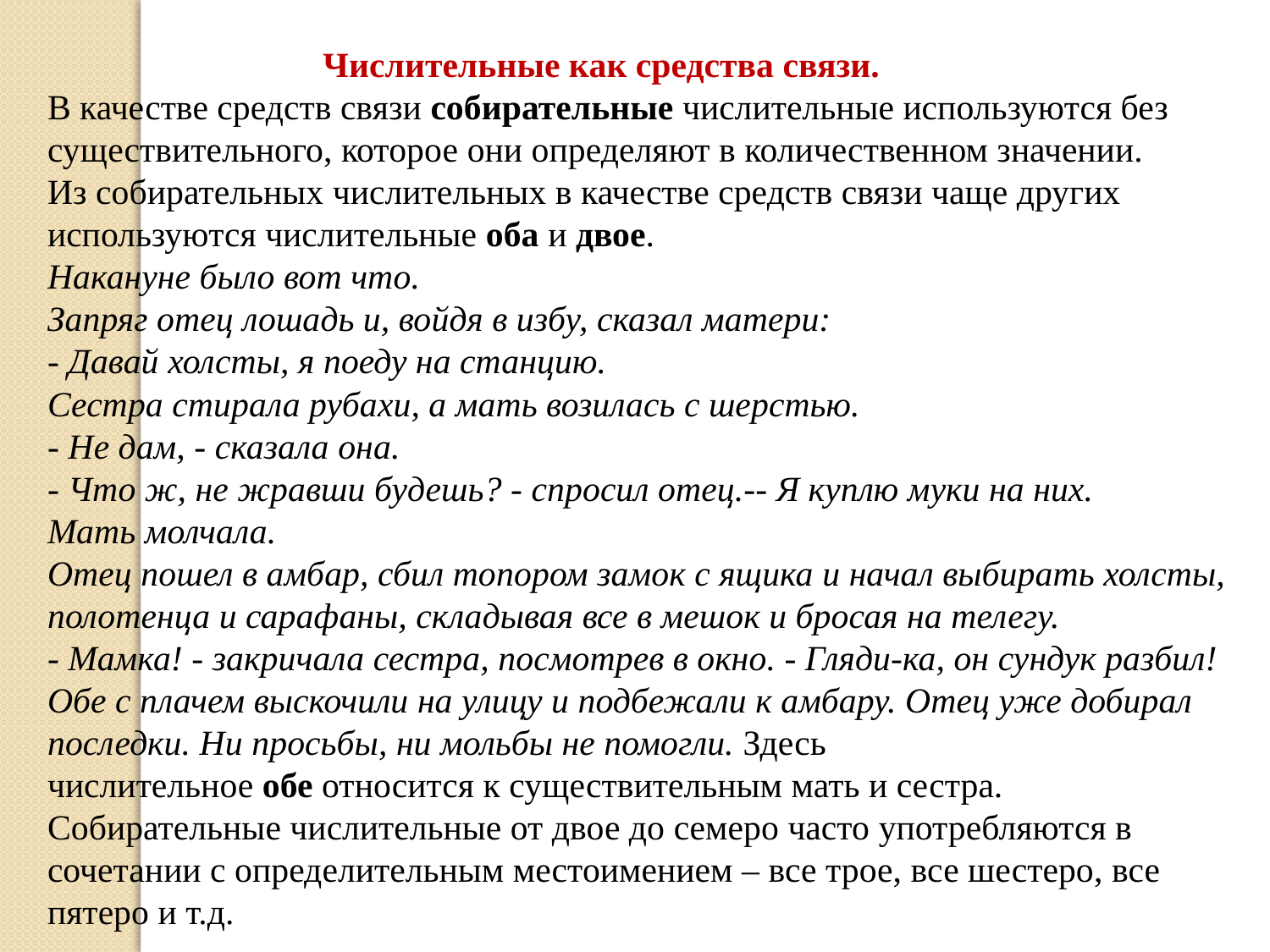

Числительные как средства связи. 
В качестве средств связи собирательные числительные используются без существительного, которое они определяют в количественном значении.
Из собирательных числительных в качестве средств связи чаще других используются числительные оба и двое. 
Накануне было вот что. 
Запряг отец лошадь и, войдя в избу, сказал матери: 
- Давай холсты, я поеду на станцию. 
Сестра стирала рубахи, а мать возилась с шерстью. 
- Не дам, - сказала она. 
- Что ж, не жравши будешь? - спросил отец.-- Я куплю муки на них. 
Мать молчала. 
Отец пошел в амбар, сбил топором замок с ящика и начал выбирать холсты, полотенца и сарафаны, складывая все в мешок и бросая на телегу. 
- Мамка! - закричала сестра, посмотрев в окно. - Гляди-ка, он сундук разбил! 
Обе с плачем выскочили на улицу и подбежали к амбару. Отец уже добирал последки. Ни просьбы, ни мольбы не помогли. Здесь числительное обе относится к существительным мать и сестра. 
Собирательные числительные от двое до семеро часто употребляются в сочетании с определительным местоимением – все трое, все шестеро, все пятеро и т.д.